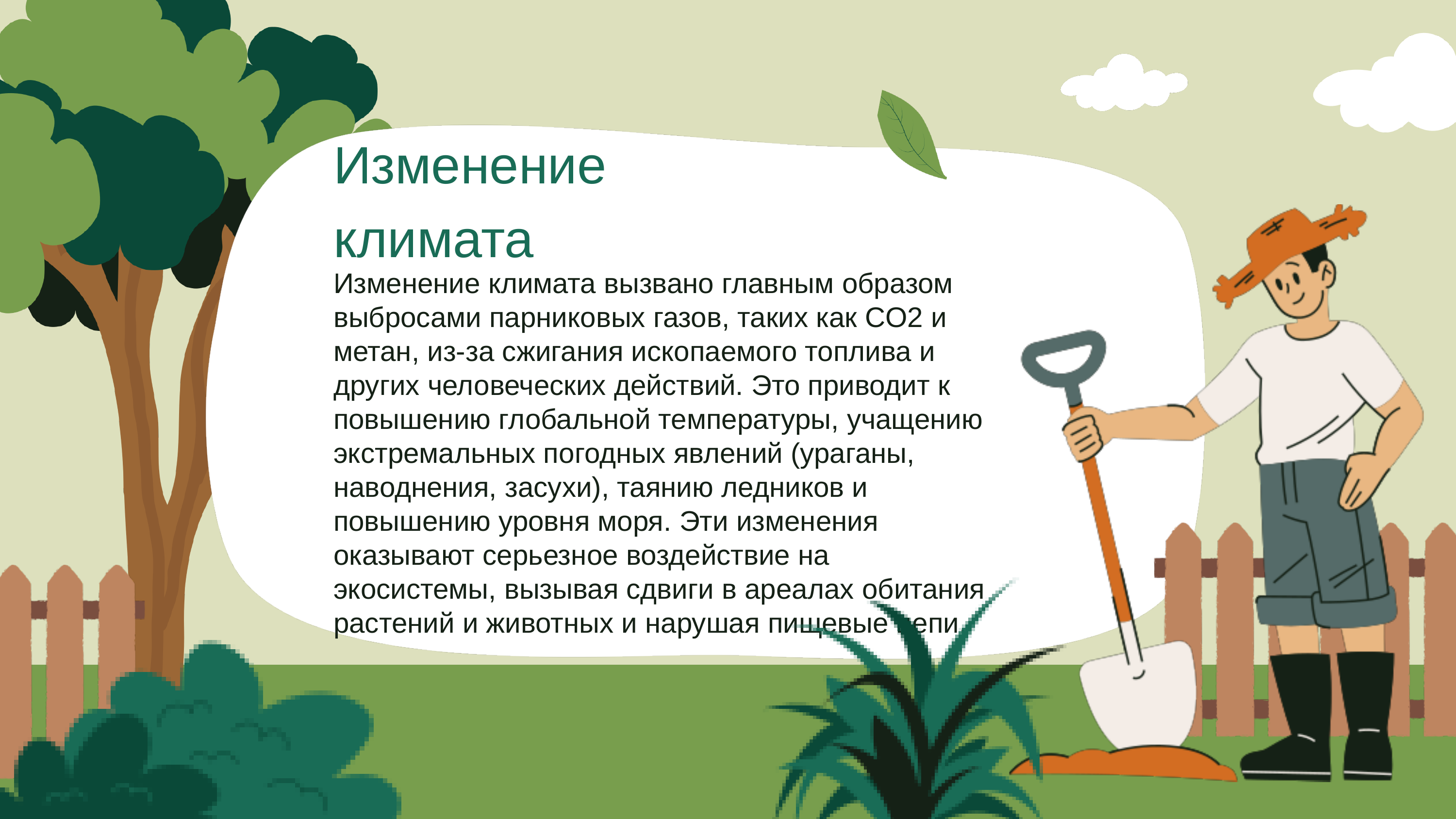

Изменение климата

Изменение климата вызвано главным образом выбросами парниковых газов, таких как CO2 и метан, из-за сжигания ископаемого топлива и других человеческих действий. Это приводит к повышению глобальной температуры, учащению экстремальных погодных явлений (ураганы, наводнения, засухи), таянию ледников и повышению уровня моря. Эти изменения оказывают серьезное воздействие на экосистемы, вызывая сдвиги в ареалах обитания растений и животных и нарушая пищевые цепи.